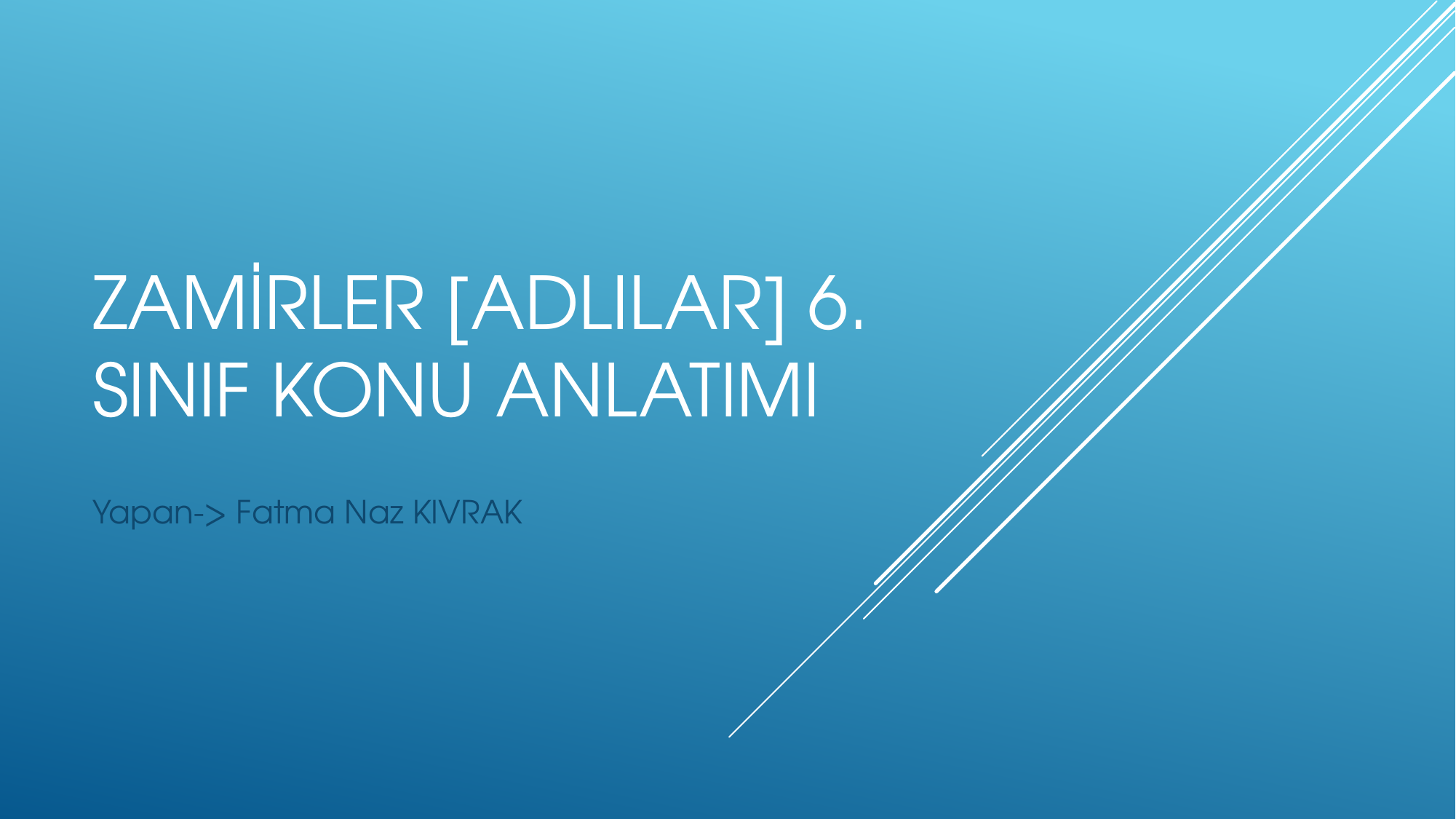

# Zamirler [adlılar] 6. sınıf konu anlatımı
Yapan-> Fatma Naz KIVRAK